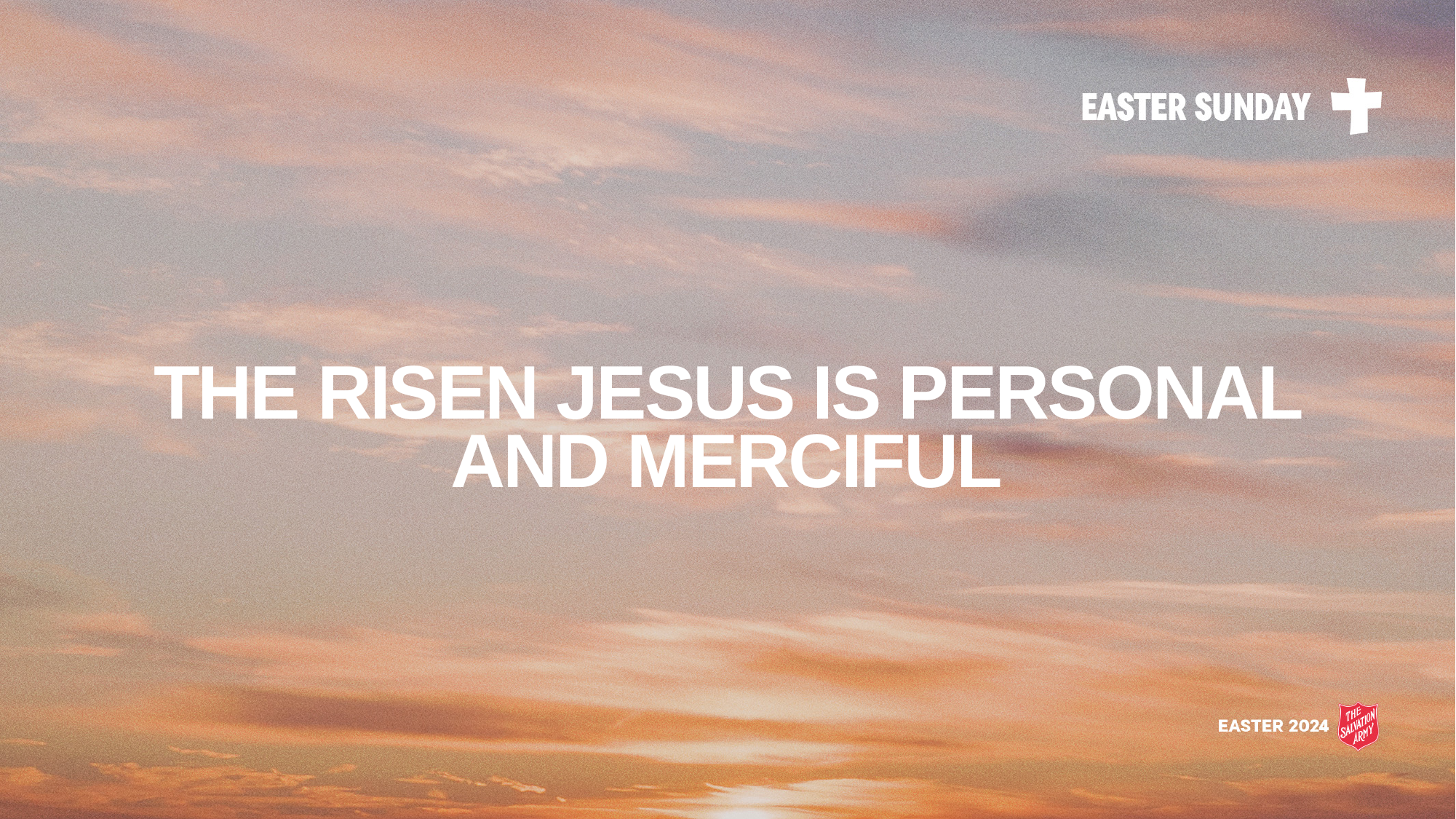

# THE RISEN JESUS IS PERSONAL AND MERCIFUL